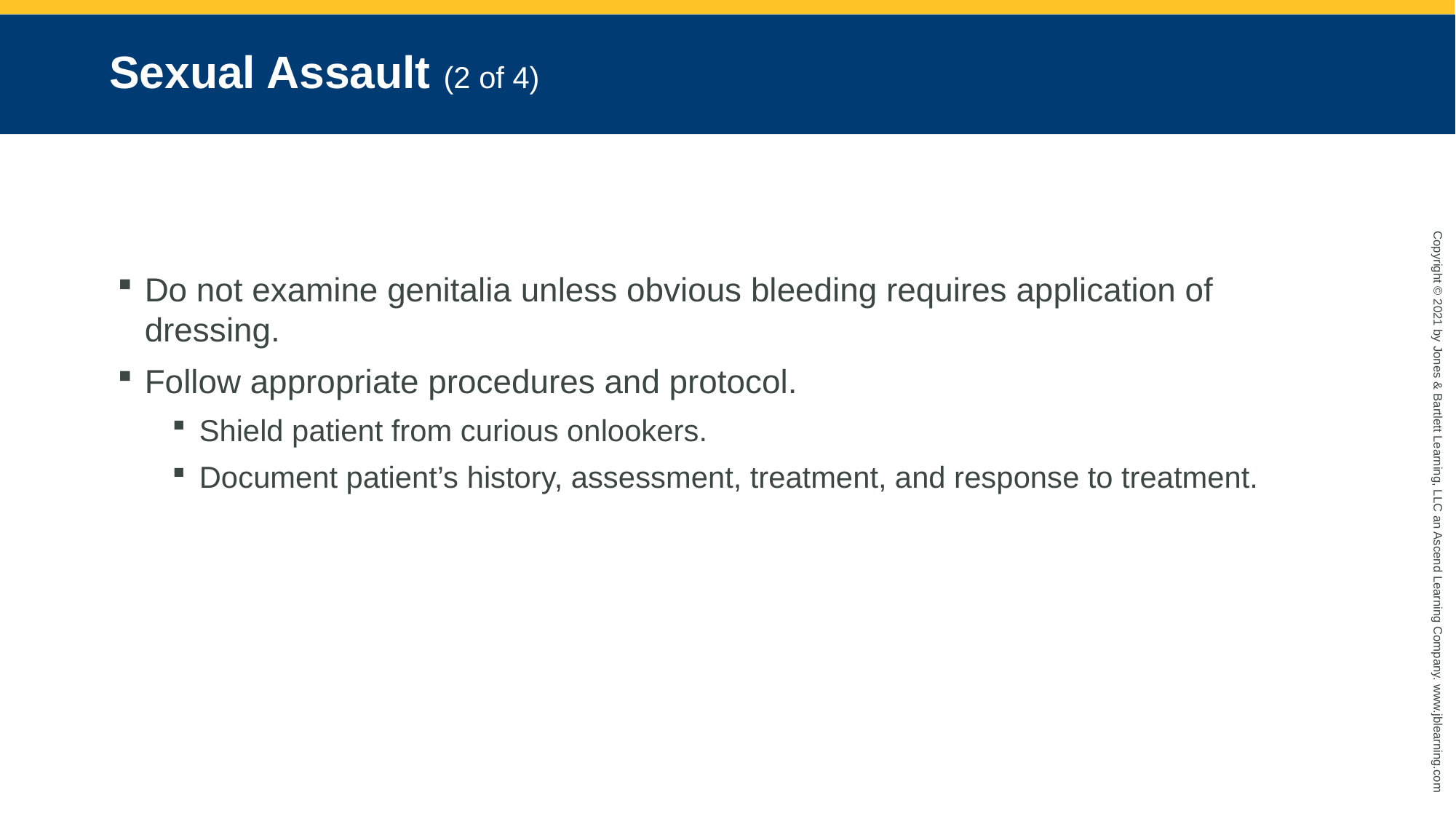

# Sexual Assault (2 of 4)
Do not examine genitalia unless obvious bleeding requires application of dressing.
Follow appropriate procedures and protocol.
Shield patient from curious onlookers.
Document patient’s history, assessment, treatment, and response to treatment.